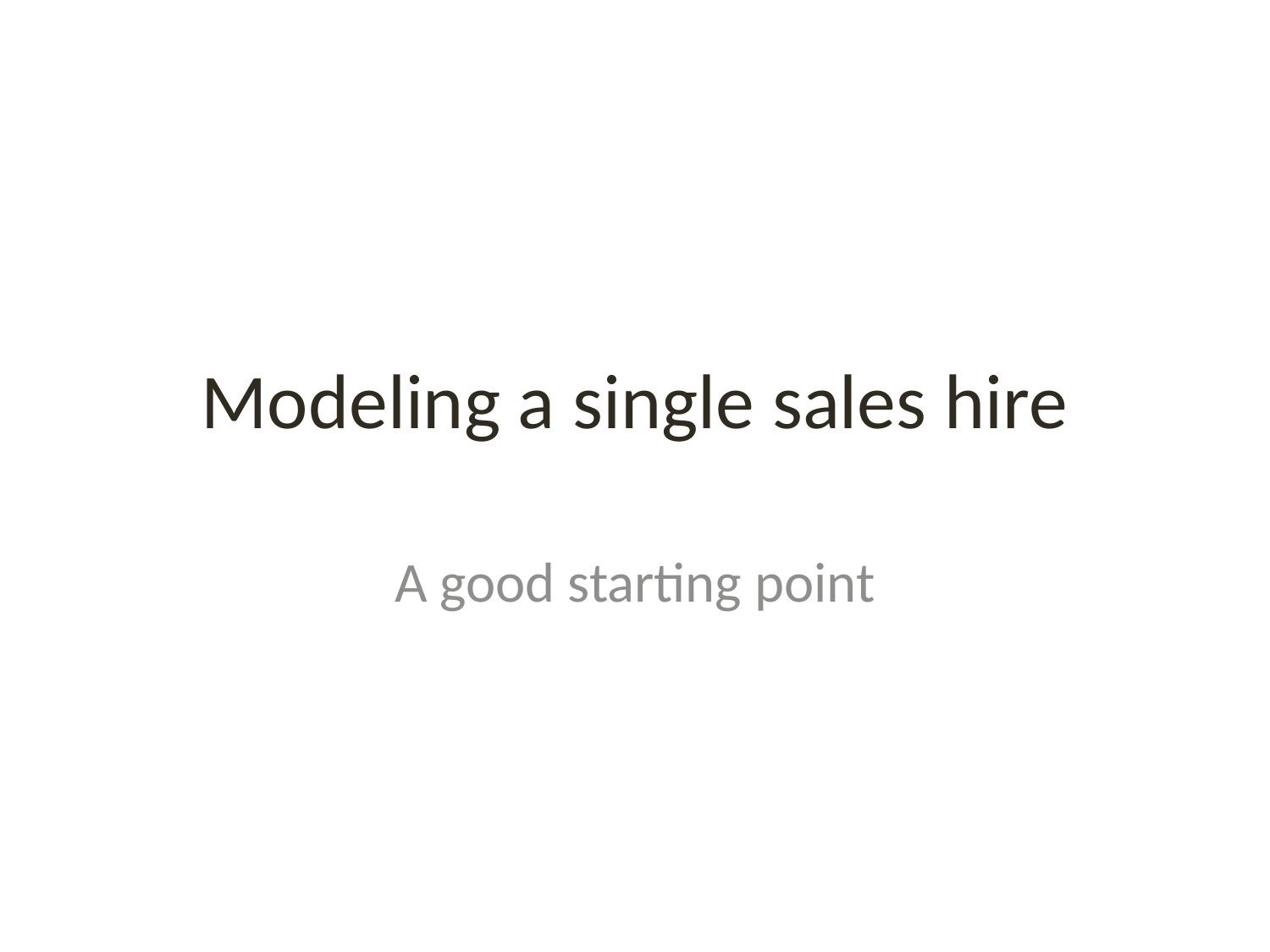

# Modeling a single sales hire
A good starting point